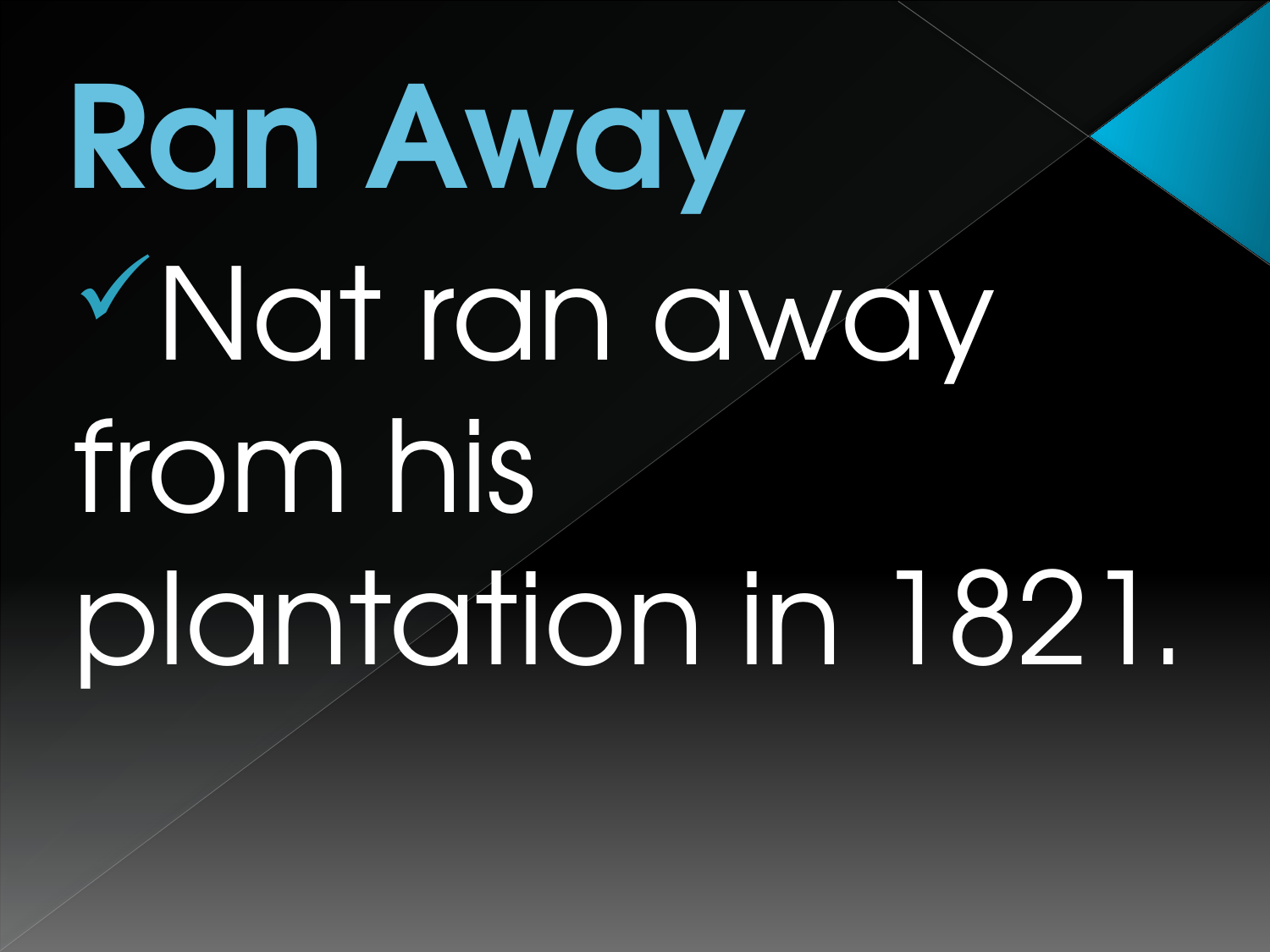

# Ran Away
Nat ran away from his plantation in 1821.